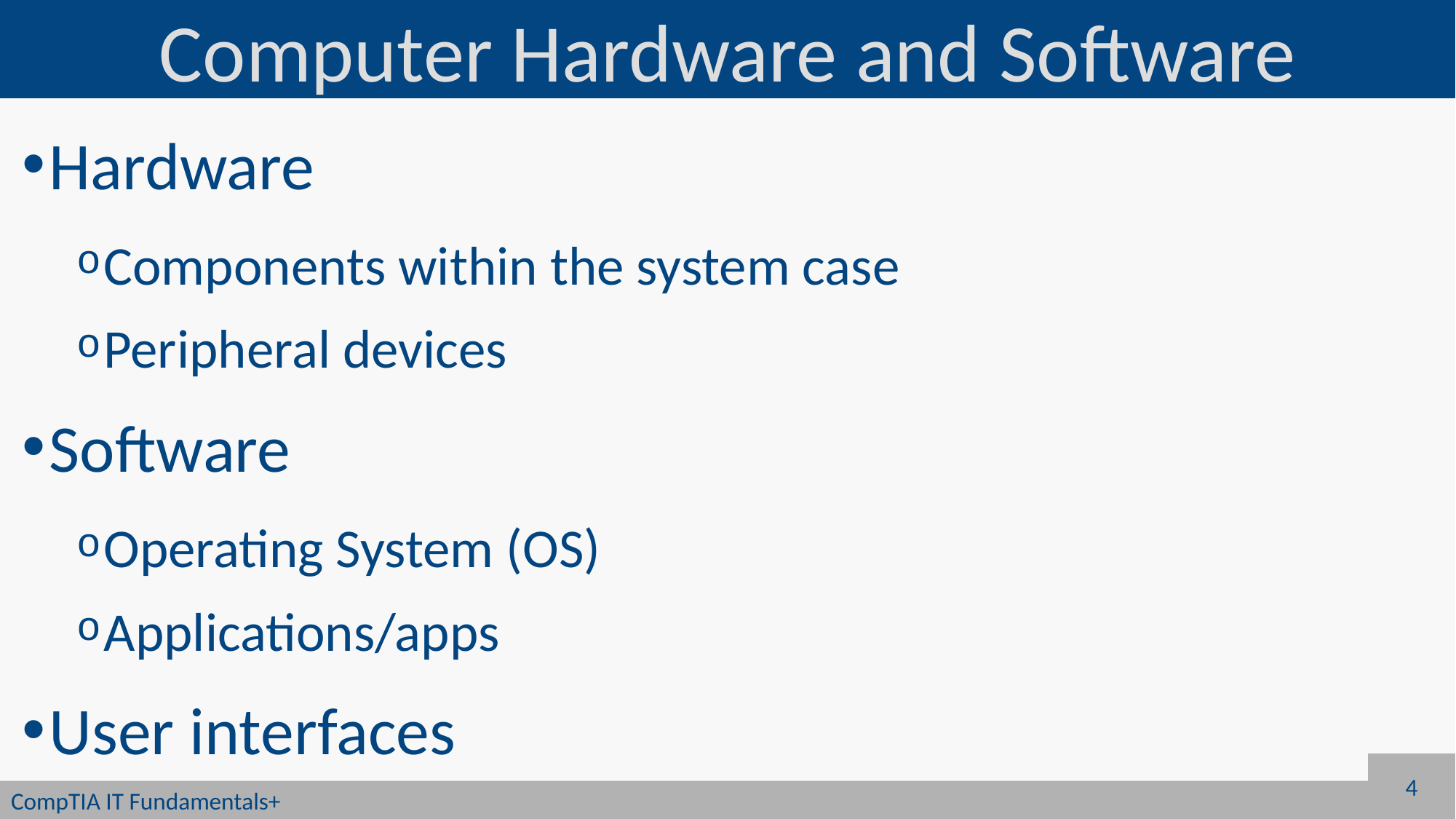

# Computer Hardware and Software
Hardware
Components within the system case
Peripheral devices
Software
Operating System (OS)
Applications/apps
User interfaces
4
CompTIA IT Fundamentals+